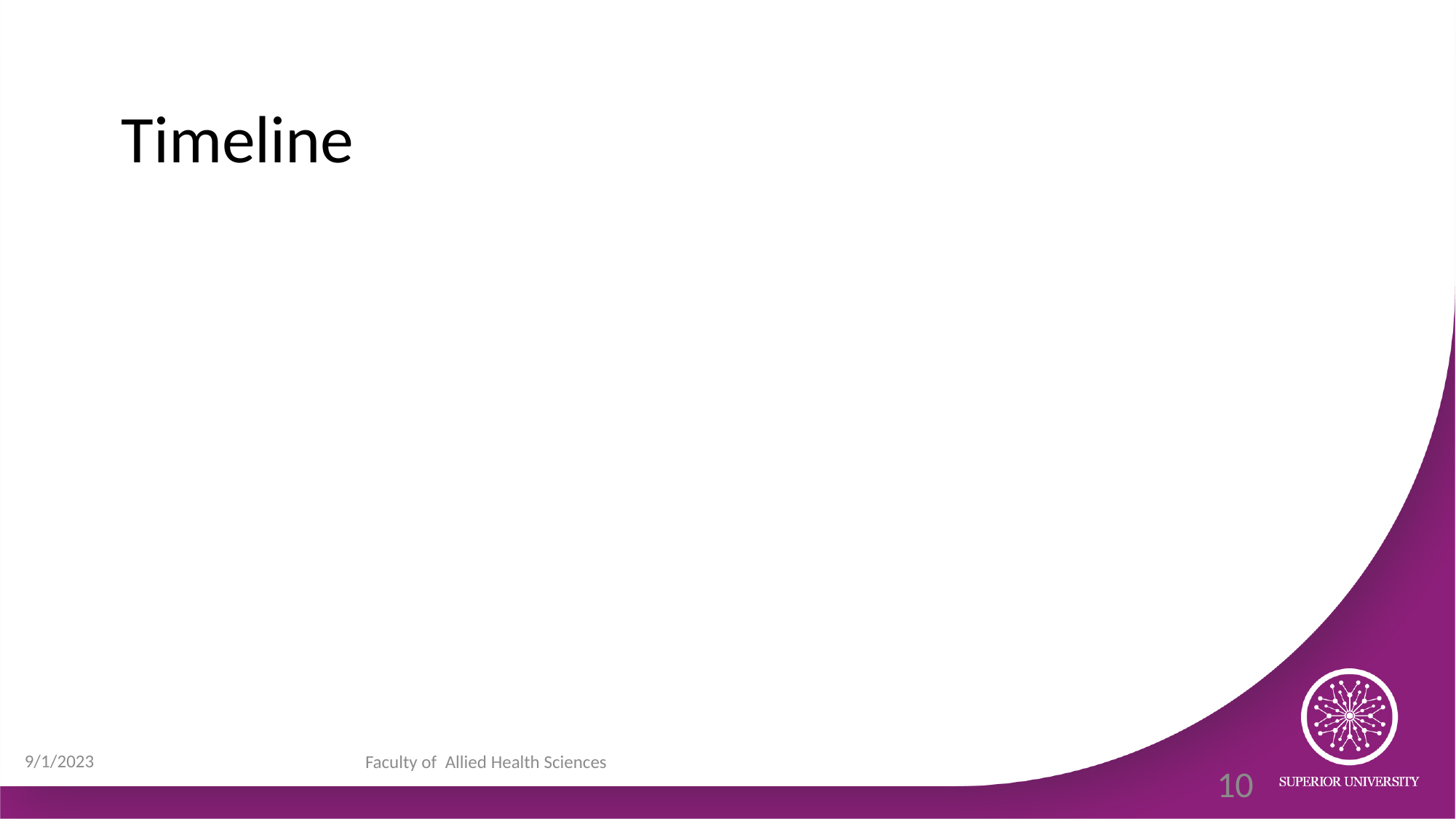

# Timeline
9/1/2023
Faculty of  Allied Health Sciences
10